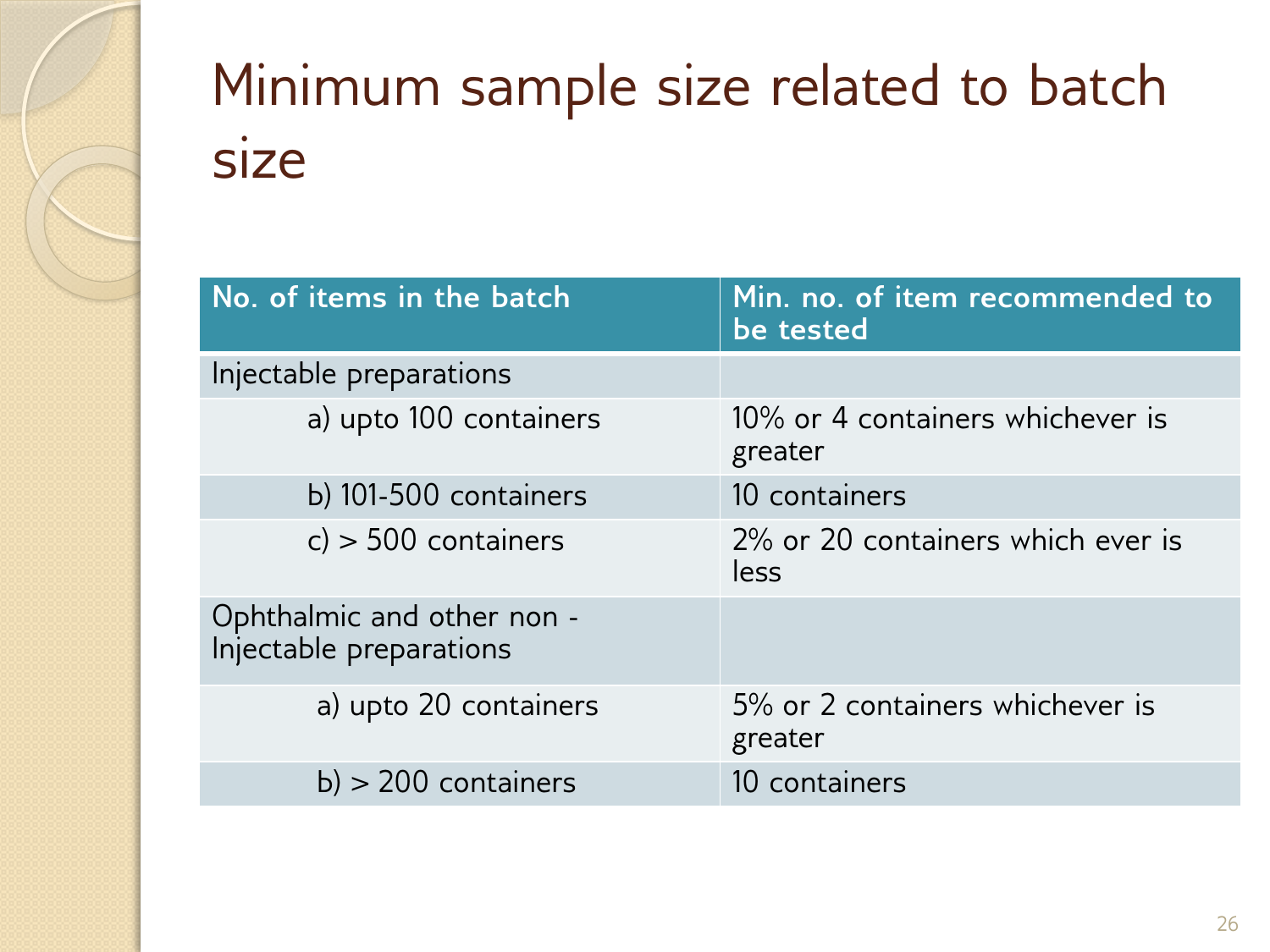

# Minimum sample size related to batch size
| No. of items in the batch | Min. no. of item recommended to be tested |
| --- | --- |
| Injectable preparations |  |
| a) upto 100 containers | 10% or 4 containers whichever is greater |
| b) 101-500 containers | 10 containers |
| c) > 500 containers | 2% or 20 containers which ever is less |
| Ophthalmic and other non - Injectable preparations |  |
| a) upto 20 containers | 5% or 2 containers whichever is greater |
| b) > 200 containers | 10 containers |
26